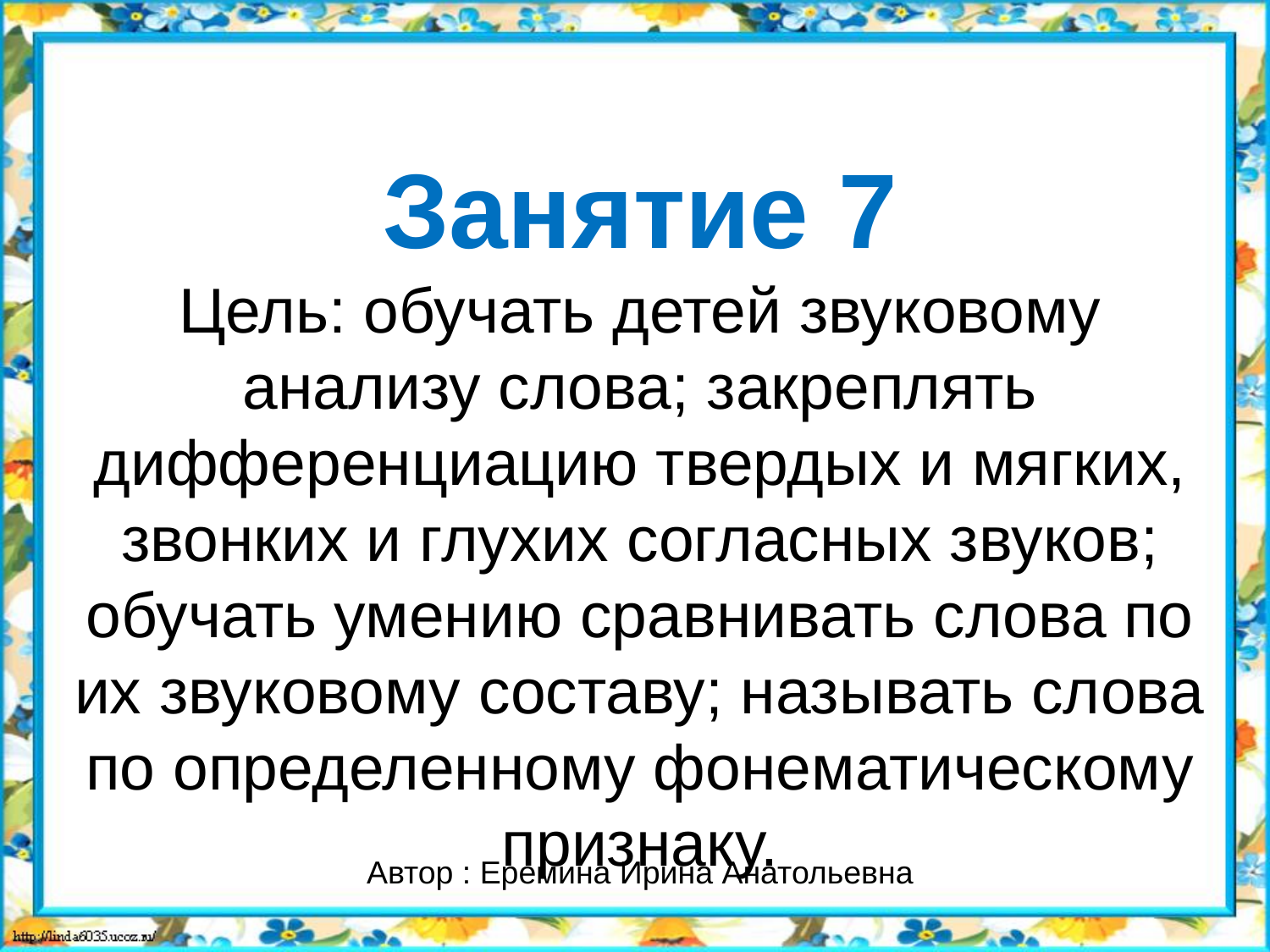

Занятие 7
Цель: обучать детей звуковому анализу слова; закреплять дифференциацию твердых и мягких, звонких и глухих согласных звуков; обучать умению сравнивать слова по их звуковому составу; называть слова по определенному фонематическому признаку.
Автор : Еремина Ирина Анатольевна